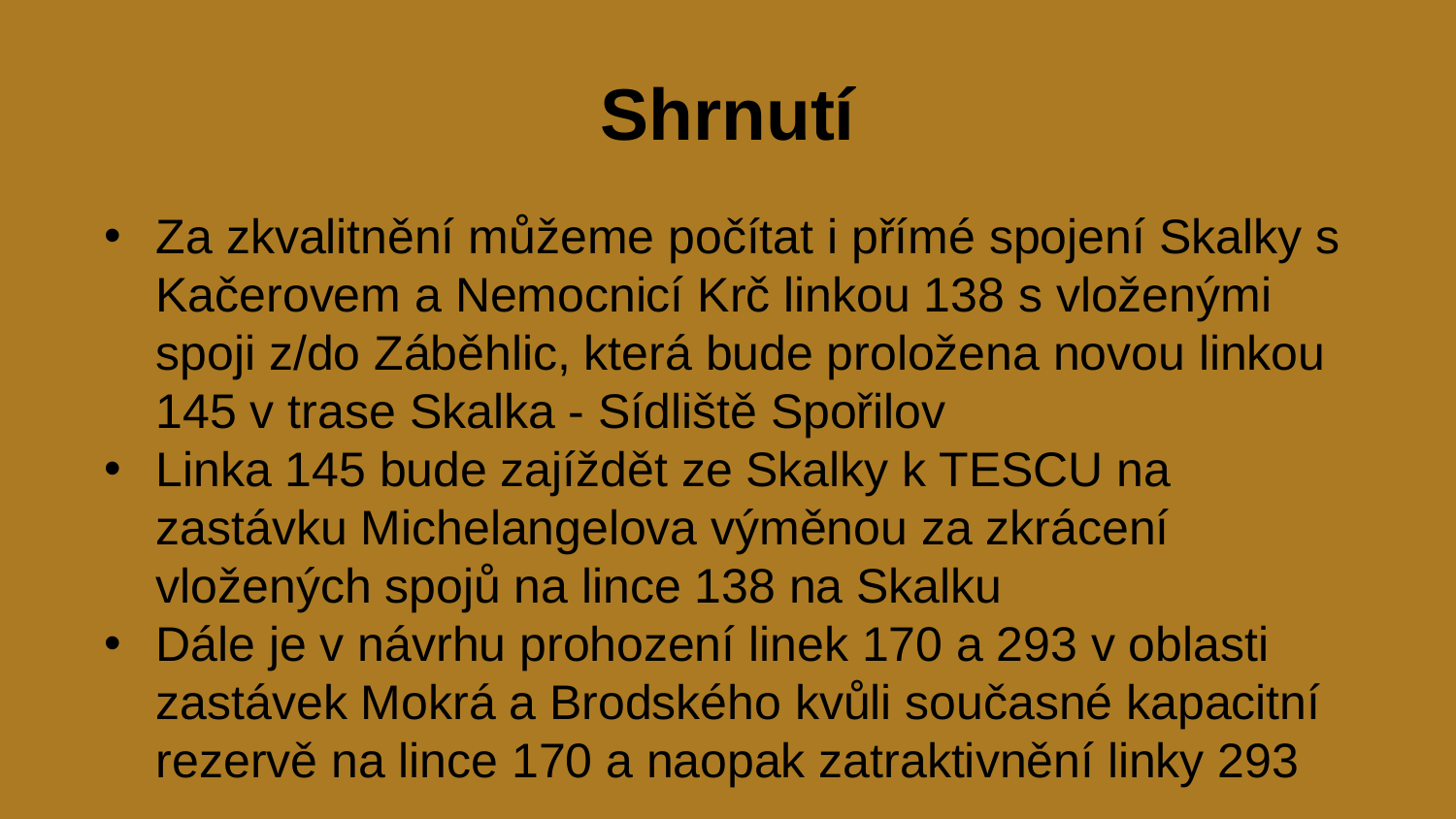

# Shrnutí
Za zkvalitnění můžeme počítat i přímé spojení Skalky s Kačerovem a Nemocnicí Krč linkou 138 s vloženými spoji z/do Záběhlic, která bude proložena novou linkou 145 v trase Skalka - Sídliště Spořilov
Linka 145 bude zajíždět ze Skalky k TESCU na zastávku Michelangelova výměnou za zkrácení vložených spojů na lince 138 na Skalku
Dále je v návrhu prohození linek 170 a 293 v oblasti zastávek Mokrá a Brodského kvůli současné kapacitní rezervě na lince 170 a naopak zatraktivnění linky 293